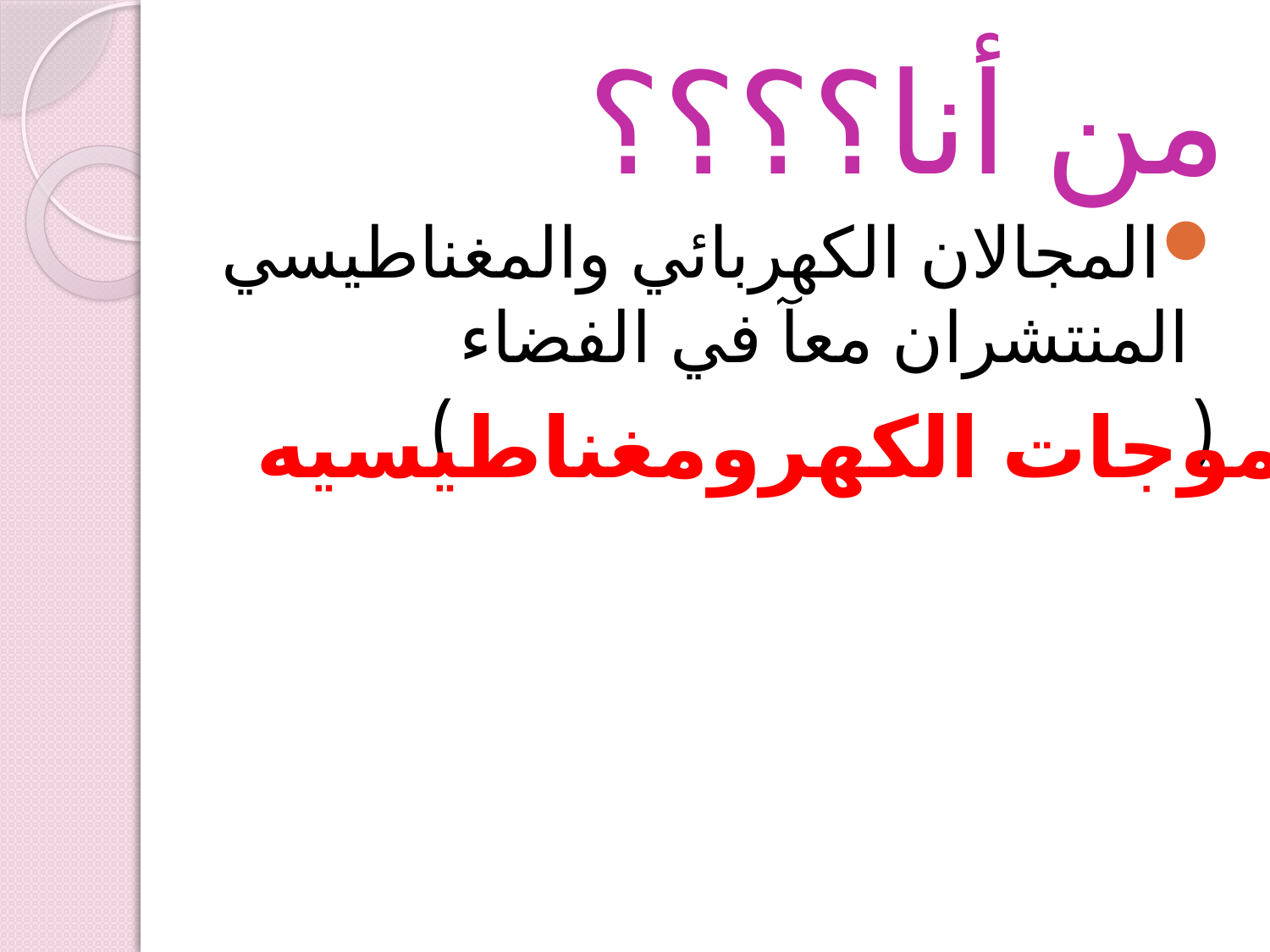

# من أنا؟؟؟؟
المجالان الكهربائي والمغناطيسي المنتشران معآ في الفضاء
(                                        )
الموجات الكهرومغناطيسيه